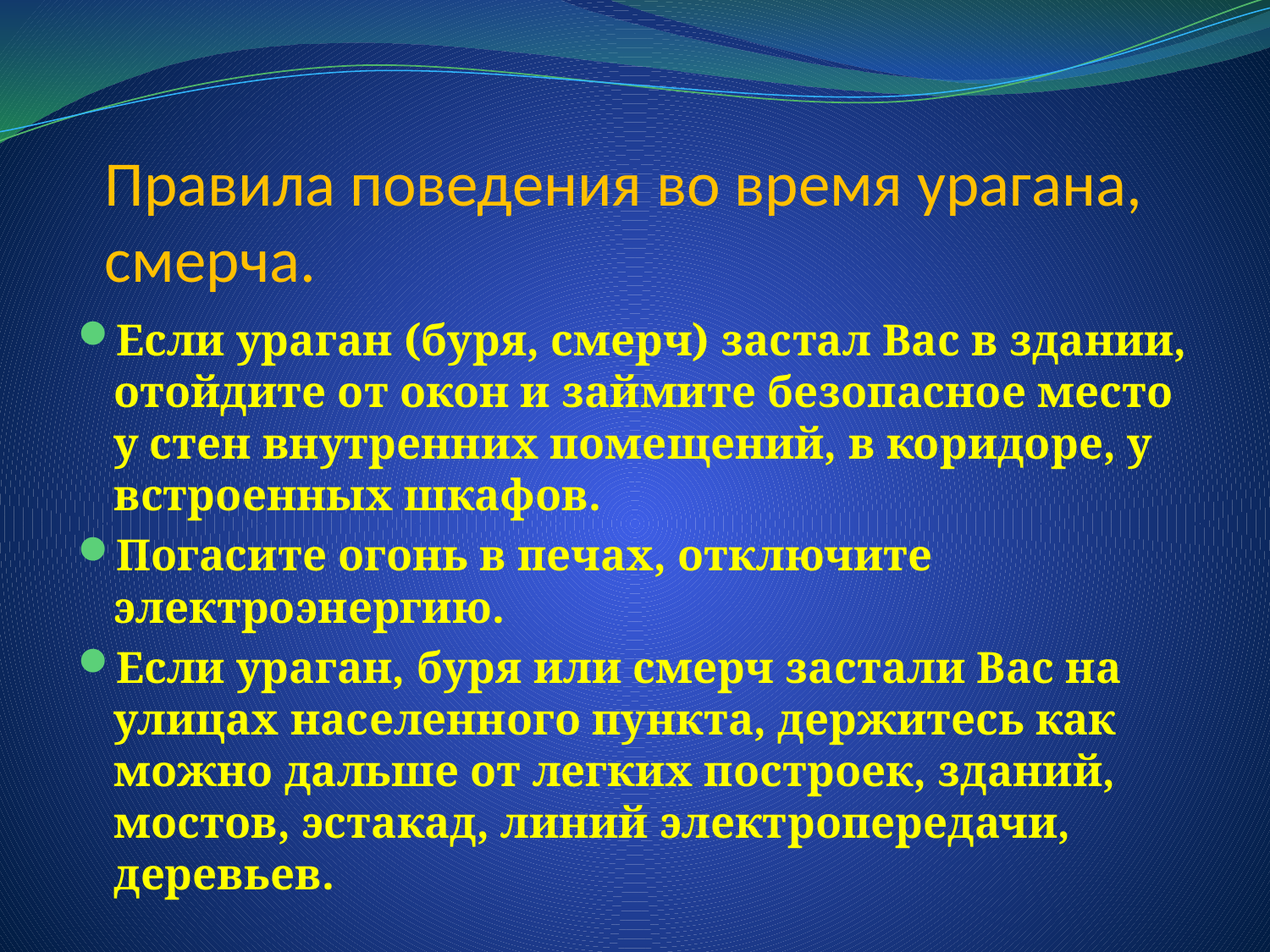

# Правила поведения во время урагана, смерча.
Если ураган (буря, смерч) застал Вас в здании, отойдите от окон и займите безопасное место у стен внутренних помещений, в коридоре, у встроенных шкафов.
Погасите огонь в печах, отключите электроэнергию.
Если ураган, буря или смерч застали Вас на улицах населенного пункта, держитесь как можно дальше от легких построек, зданий, мостов, эстакад, линий электропередачи, деревьев.